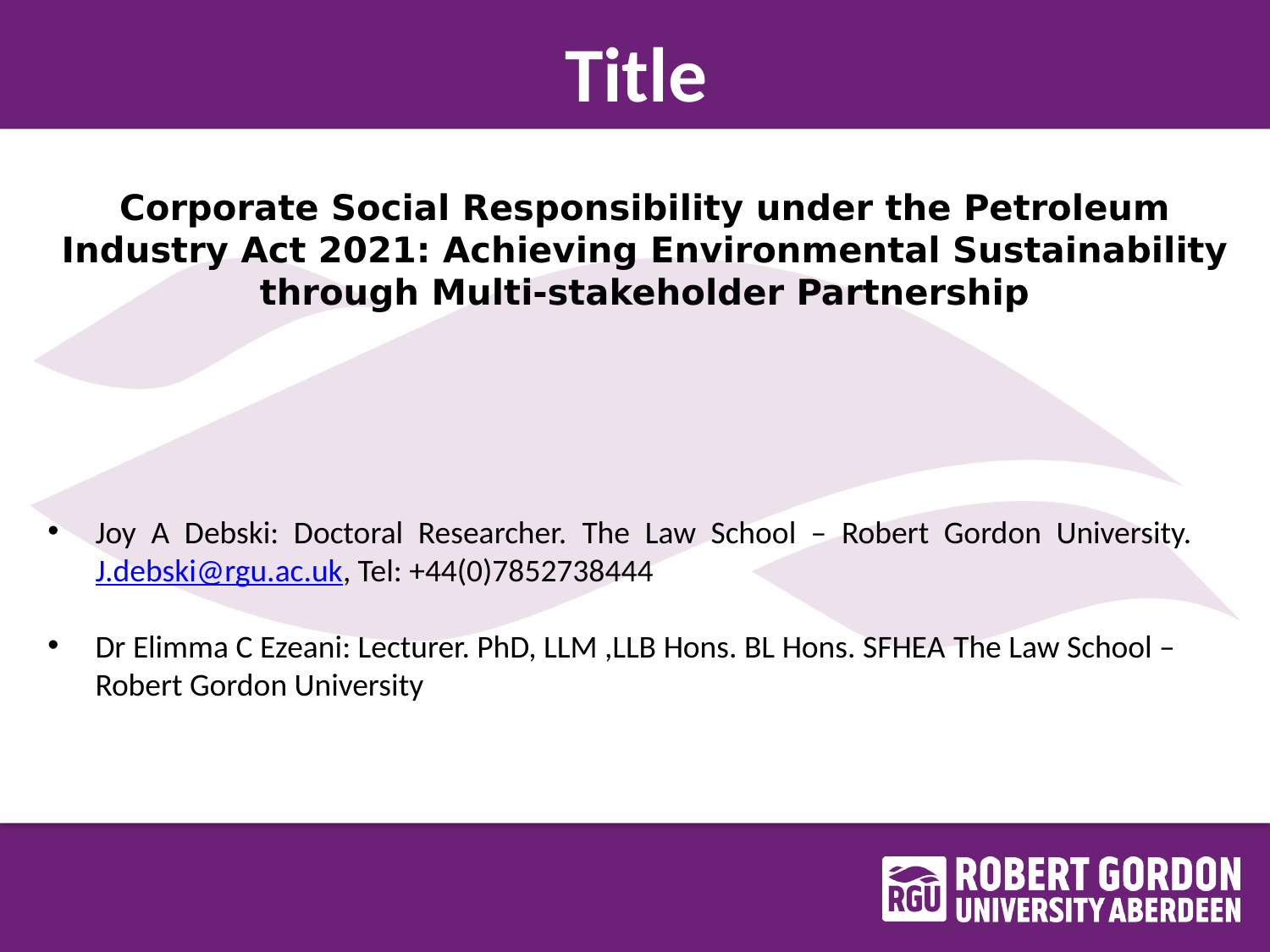

# Title Corporate Social Responsibility under the Petroleum Industry Act 2021: Achieving Environmental Sustainability through Multi-stakeholder Partnership

Joy A Debski: Doctoral Researcher. The Law School – Robert Gordon University. J.debski@rgu.ac.uk, Tel: +44(0)7852738444

Dr Elimma C Ezeani: Lecturer. PhD, LLM ,LLB Hons. BL Hons. SFHEA The Law School – Robert Gordon University